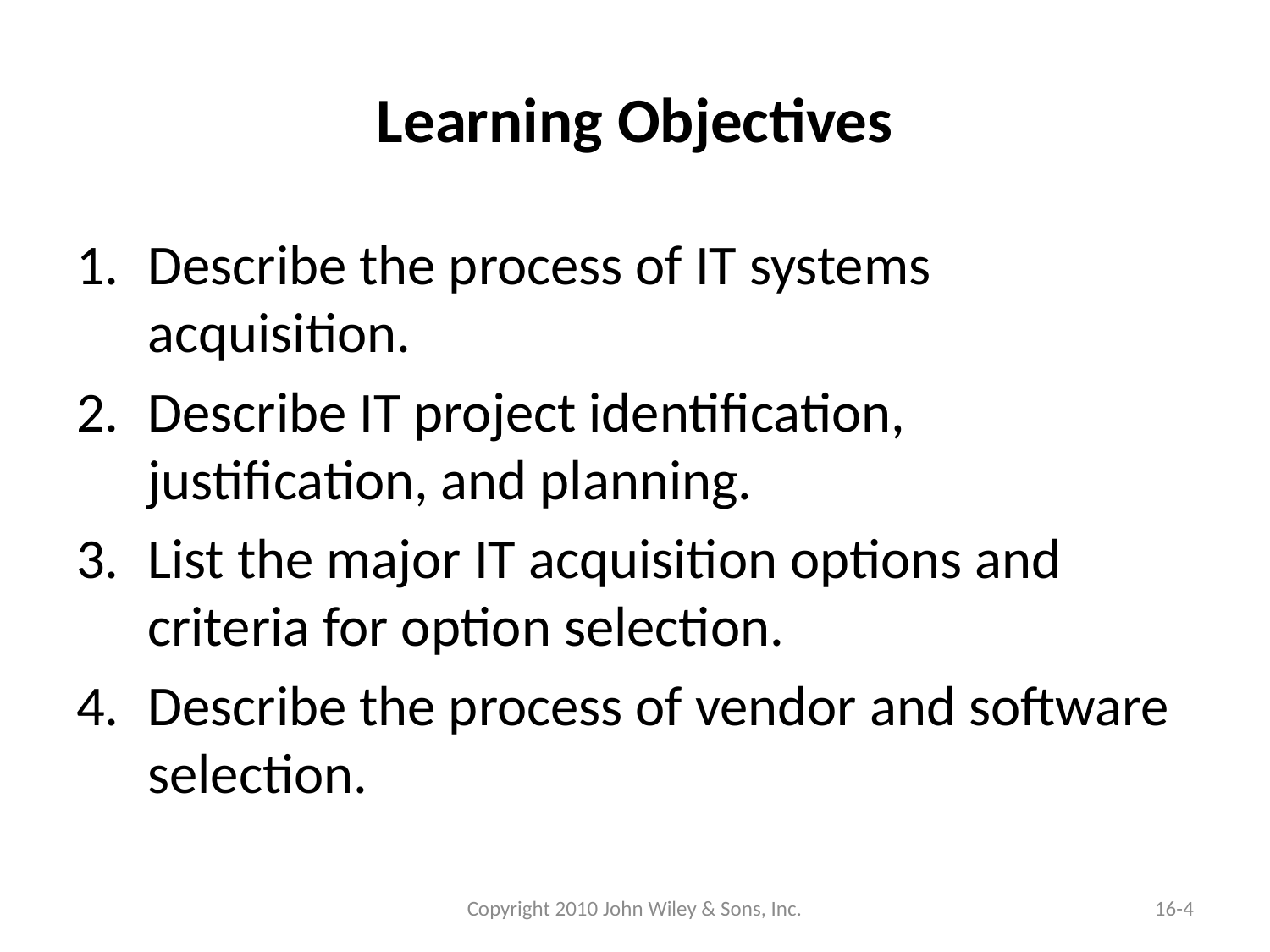

# Learning Objectives
Describe the process of IT systems acquisition.
Describe IT project identification, justification, and planning.
List the major IT acquisition options and criteria for option selection.
Describe the process of vendor and software selection.

Copyright 2010 John Wiley & Sons, Inc.
16-4